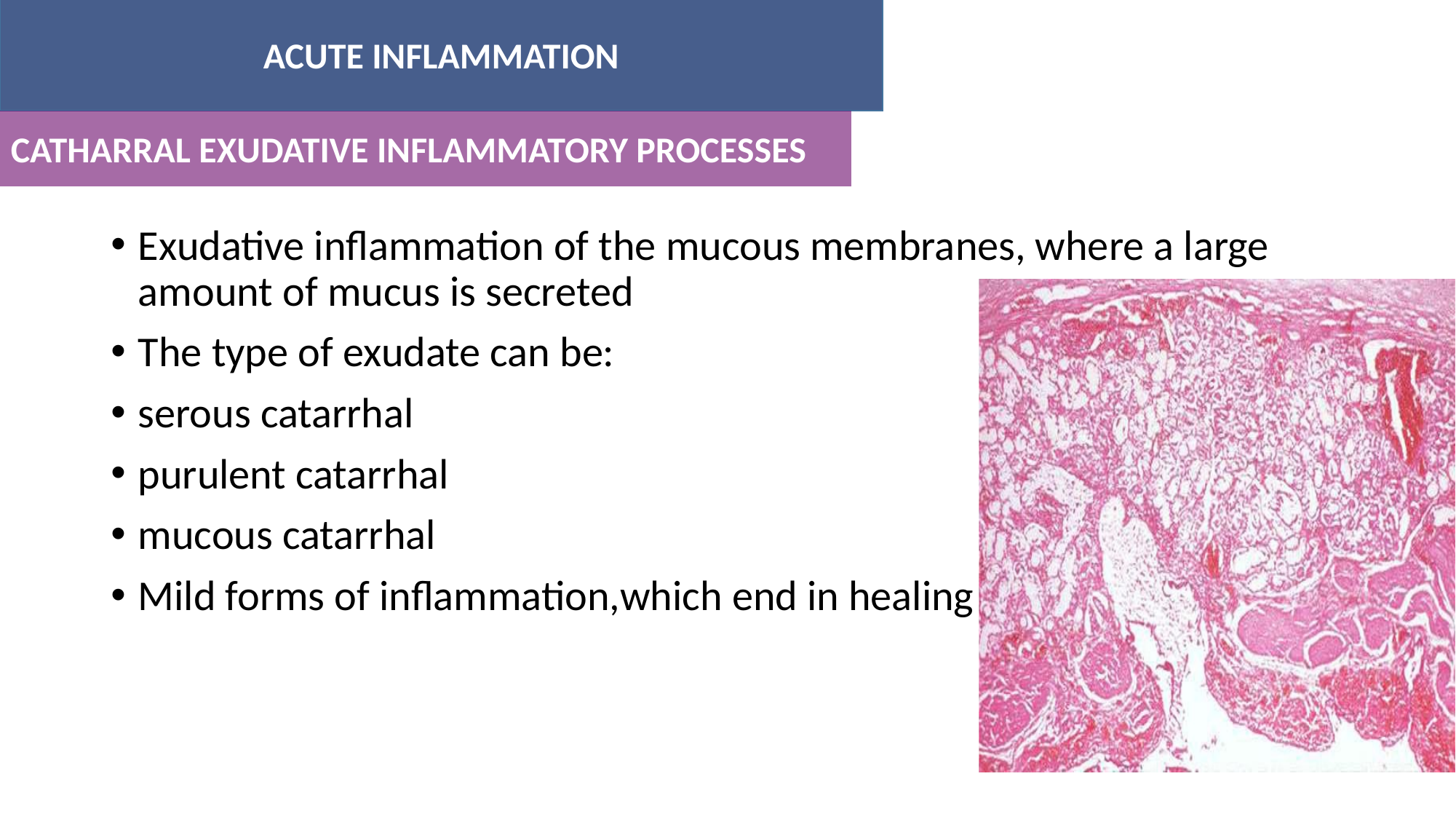

ACUTE INFLAMMATION
#
CATHARRAL EXUDATIVE INFLAMMATORY PROCESSES
Exudative inflammation of the mucous membranes, where a large amount of mucus is secreted
The type of exudate can be:
serous catarrhal
purulent catarrhal
mucous catarrhal
Mild forms of inflammation,which end in healing